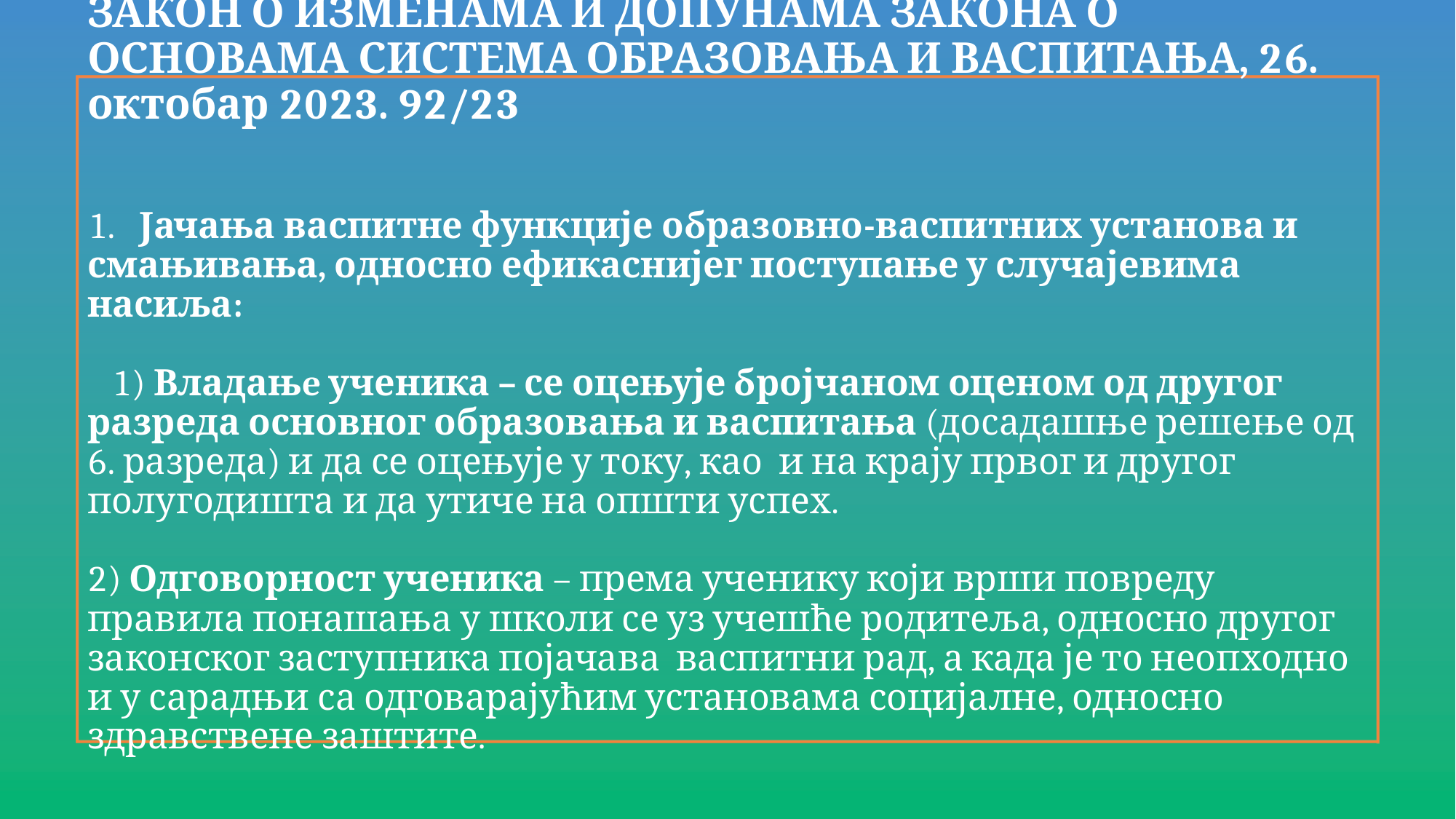

# ЗАКОН О ИЗМЕНАМА И ДОПУНАМА ЗАКОНА О ОСНОВАМА СИСТЕМА ОБРАЗОВАЊА И ВАСПИТАЊА, 26. октобар 2023. 92/23 1.   Јачања васпитне функције образовно-васпитних установа и смањивања, односно ефикаснијег поступање у случајевима насиља: 1) Владањe ученика – се оцењује бројчаном оценом од другог разреда основног образовања и васпитања (досадашње решење од 6. разреда) и да се оцењује у току, као  и на крају првог и другог полугодишта и да утиче на општи успех. 2) Одговорност ученика – према ученику који врши повреду правила понашања у школи се уз учешће родитеља, односно другог законског заступника појачава  васпитни рад, а када је то неопходно и у сарадњи са одговарајућим установама социјалне, односно здравствене заштите.